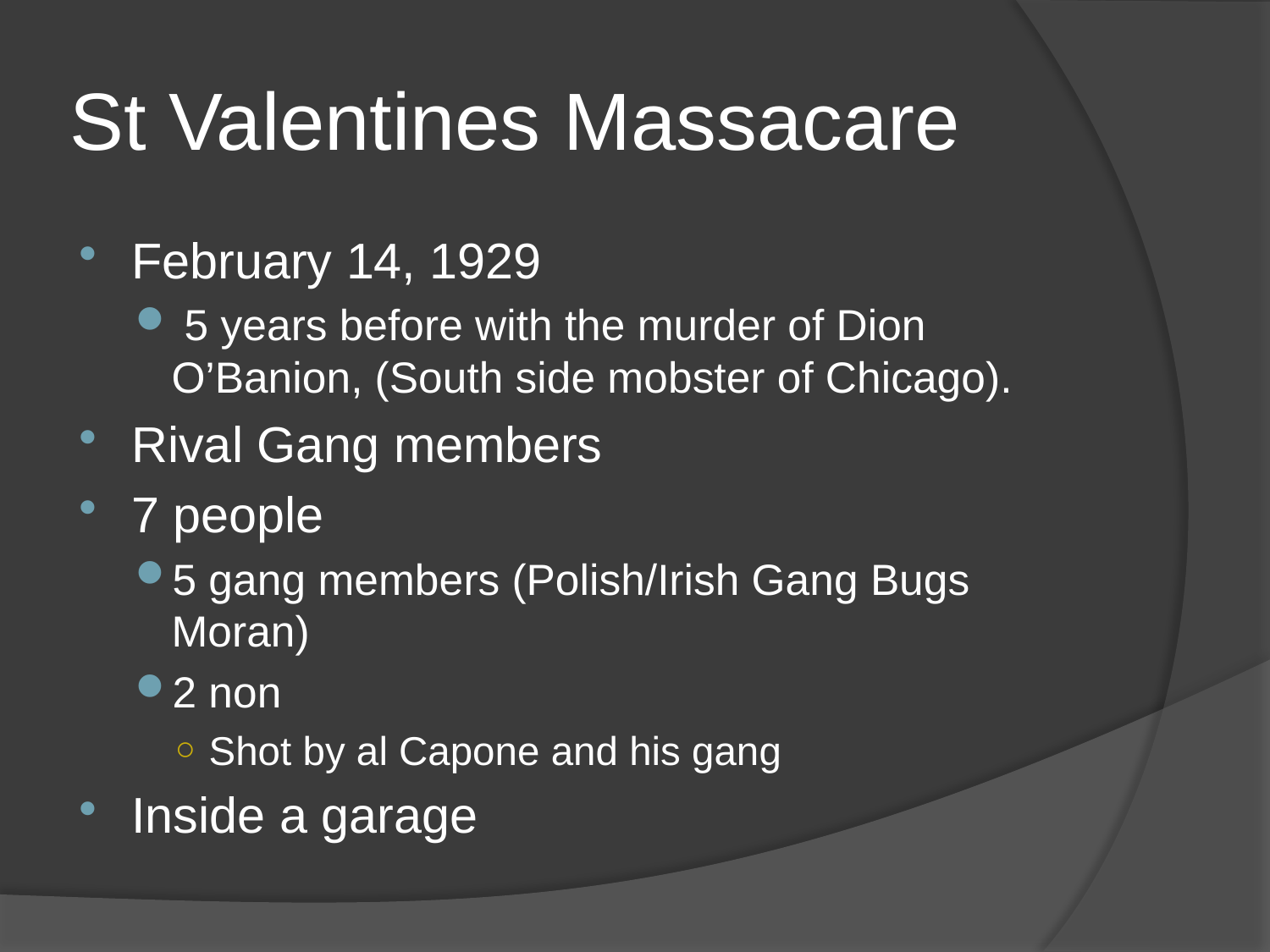

# St Valentines Massacare
February 14, 1929
 5 years before with the murder of Dion O’Banion, (South side mobster of Chicago).
Rival Gang members
7 people
5 gang members (Polish/Irish Gang Bugs Moran)
2 non
Shot by al Capone and his gang
Inside a garage